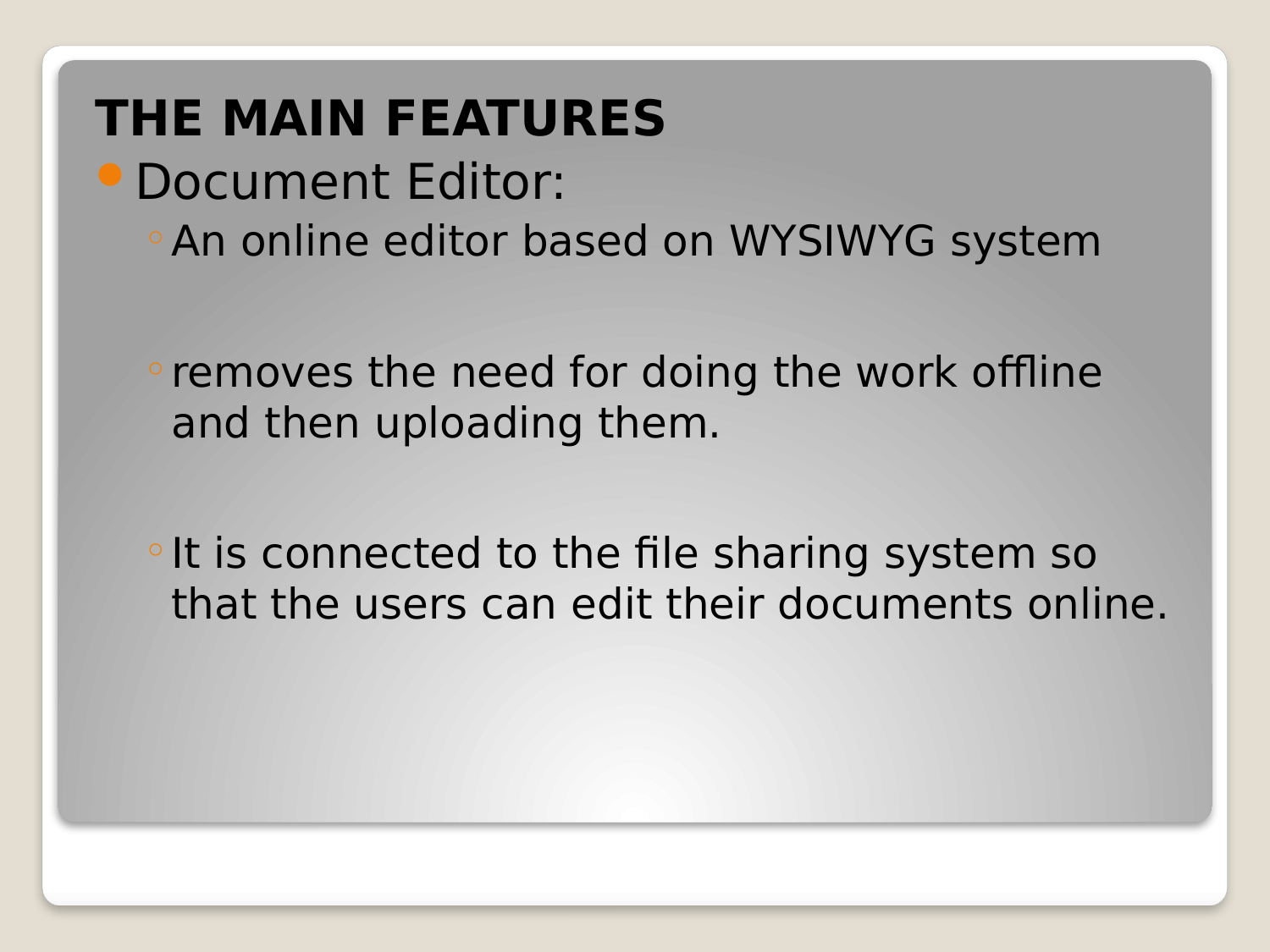

THE MAIN FEATURES
Document Editor:
An online editor based on WYSIWYG system

removes the need for doing the work offline and then uploading them.

It is connected to the file sharing system so that the users can edit their documents online.